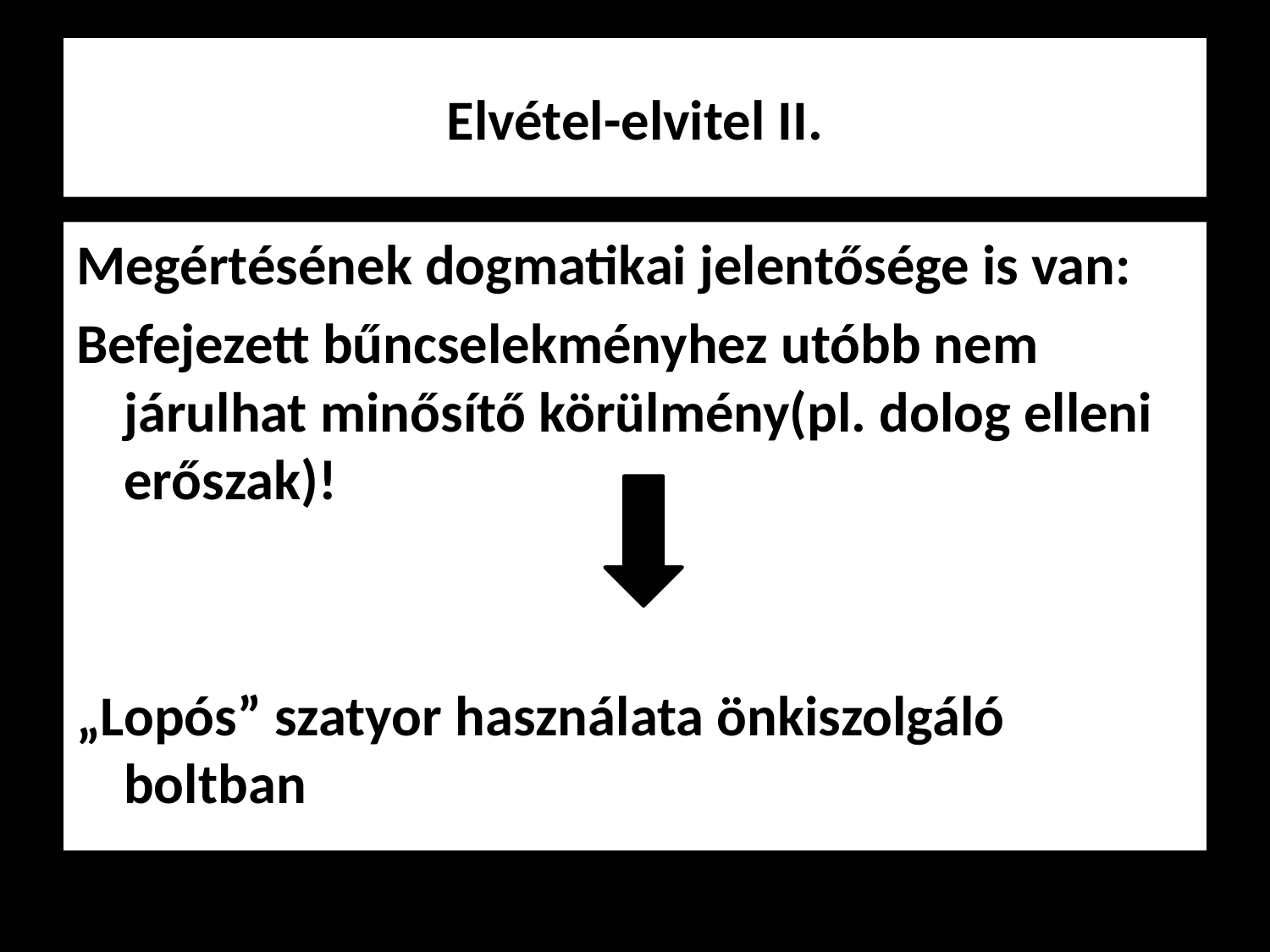

# Elvétel-elvitel II.
Megértésének dogmatikai jelentősége is van:
Befejezett bűncselekményhez utóbb nem járulhat minősítő körülmény(pl. dolog elleni erőszak)!

„Lopós” szatyor használata önkiszolgáló boltban